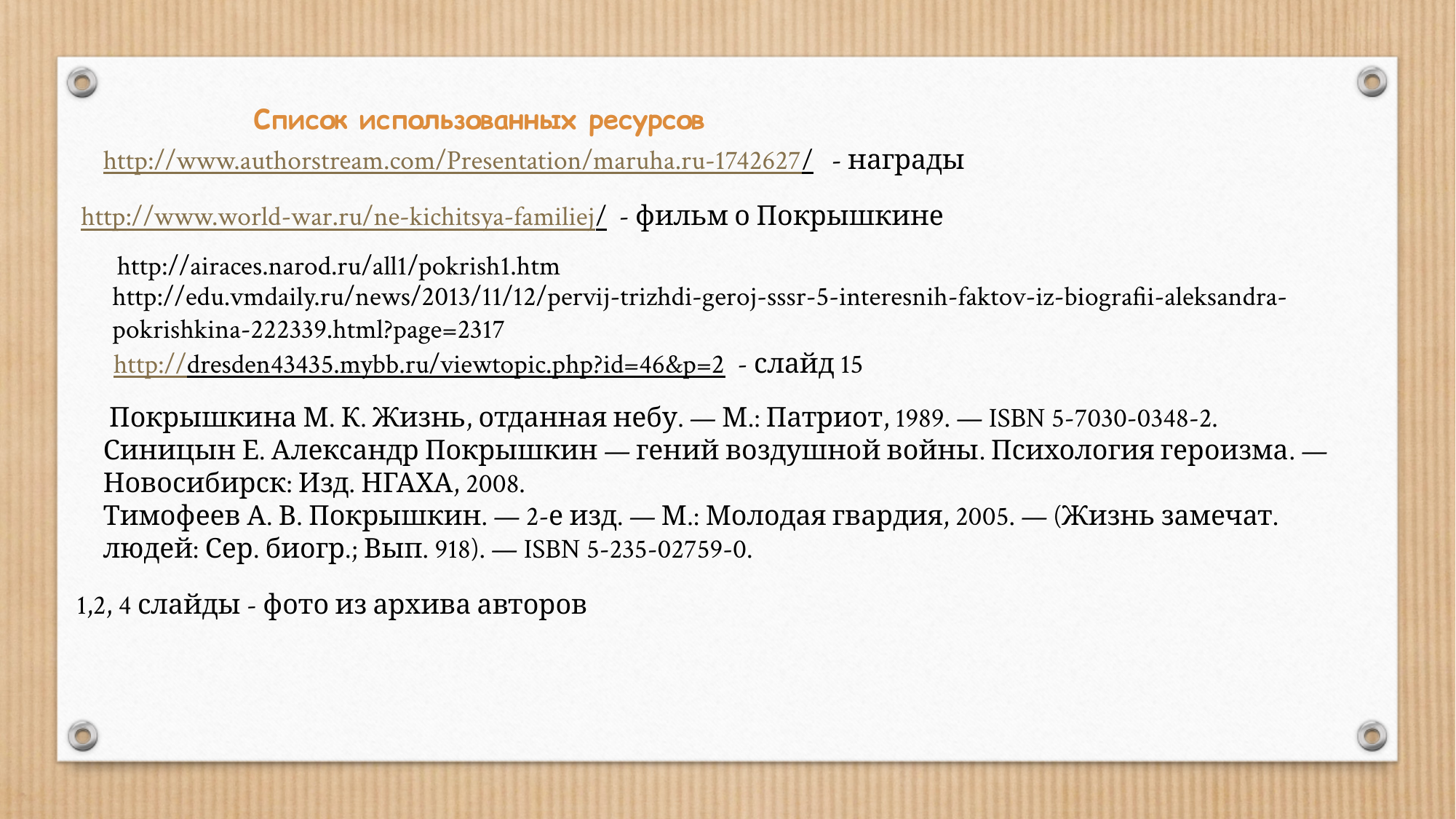

Список использованных ресурсов
http://www.authorstream.com/Presentation/maruha.ru-1742627/   - награды
http://www.world-war.ru/ne-kichitsya-familiej/  - фильм о Покрышкине
http://airaces.narod.ru/all1/pokrish1.htm
http://edu.vmdaily.ru/news/2013/11/12/pervij-trizhdi-geroj-sssr-5-interesnih-faktov-iz-biografii-aleksandra-pokrishkina-222339.html?page=2317
http://dresden43435.mybb.ru/viewtopic.php?id=46&p=2  - слайд 15
 Покрышкина М. К. Жизнь, отданная небу. — М.: Патриот, 1989. — ISBN 5-7030-0348-2.
Синицын Е. Александр Покрышкин — гений воздушной войны. Психология героизма. — Новосибирск: Изд. НГАХА, 2008.
Тимофеев А. В. Покрышкин. — 2-е изд. — М.: Молодая гвардия, 2005. — (Жизнь замечат. людей: Сер. биогр.; Вып. 918). — ISBN 5-235-02759-0.

1,2, 4 слайды - фото из архива авторов